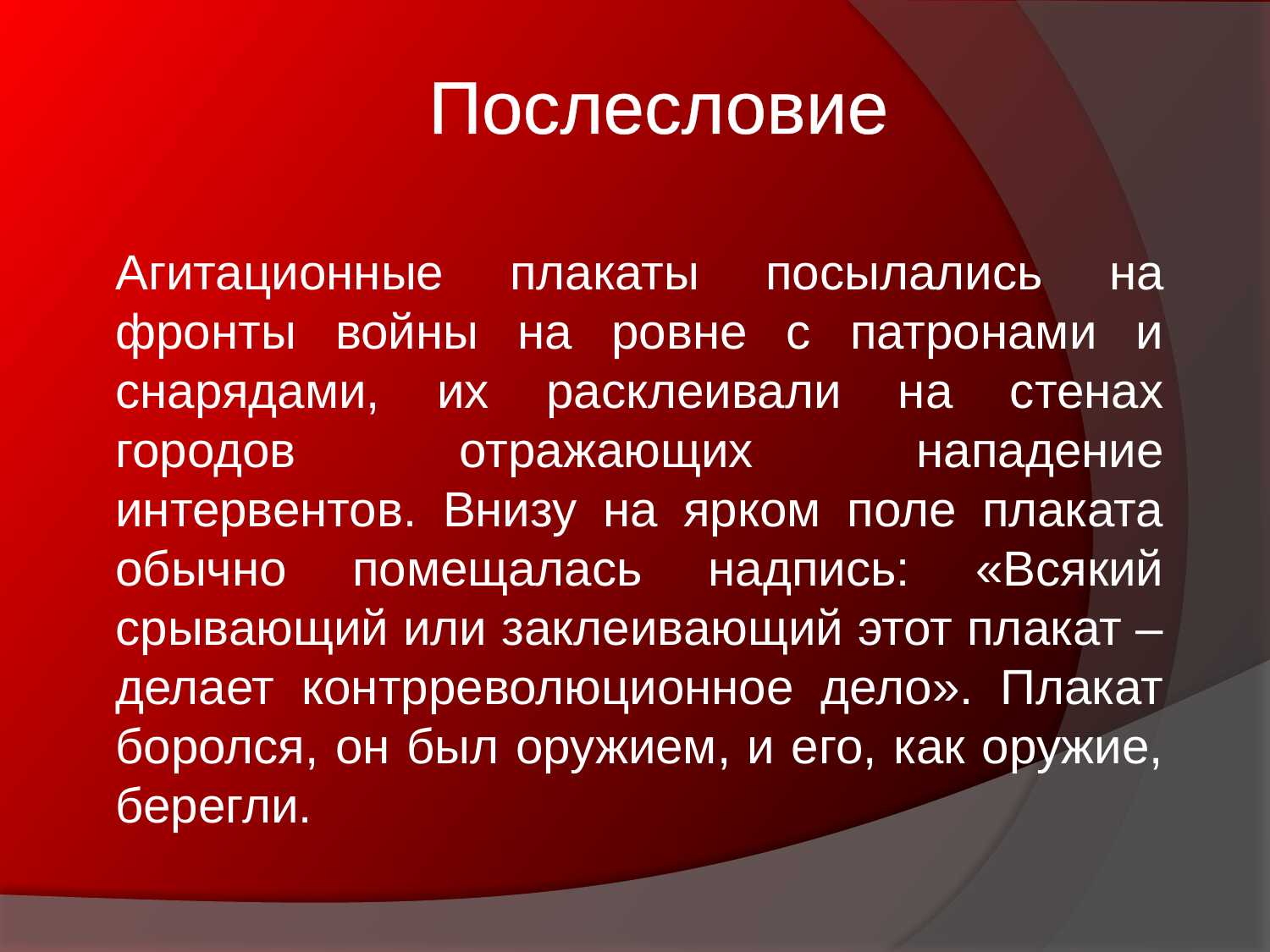

# Послесловие
Агитационные плакаты посылались на фронты войны на ровне с патронами и снарядами, их расклеивали на стенах городов отражающих нападение интервентов. Внизу на ярком поле плаката обычно помещалась надпись: «Всякий срывающий или заклеивающий этот плакат – делает контрреволюционное дело». Плакат боролся, он был оружием, и его, как оружие, берегли.